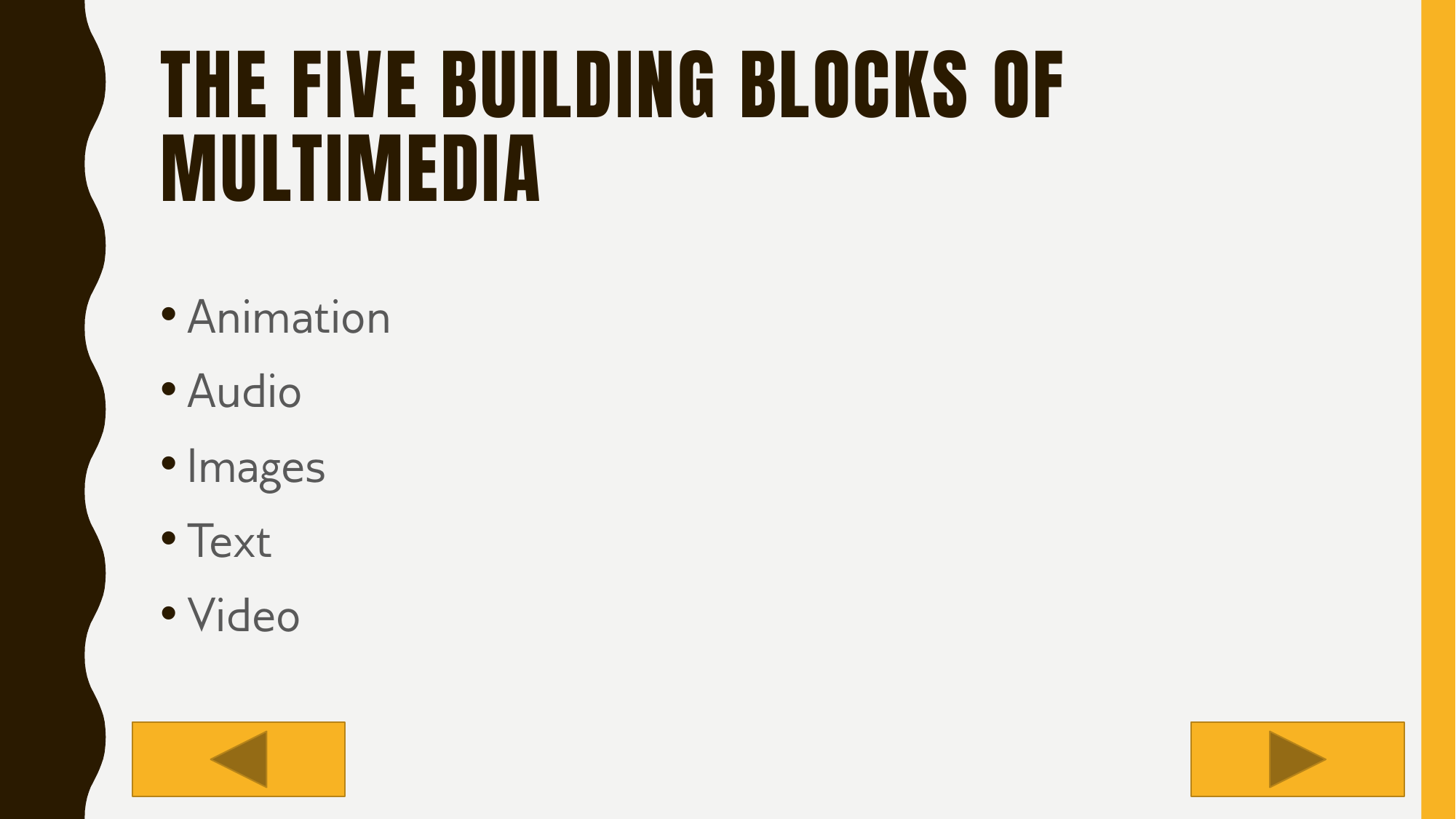

# The Five Building Blocks of Multimedia
Animation
Audio
Images
Text
Video